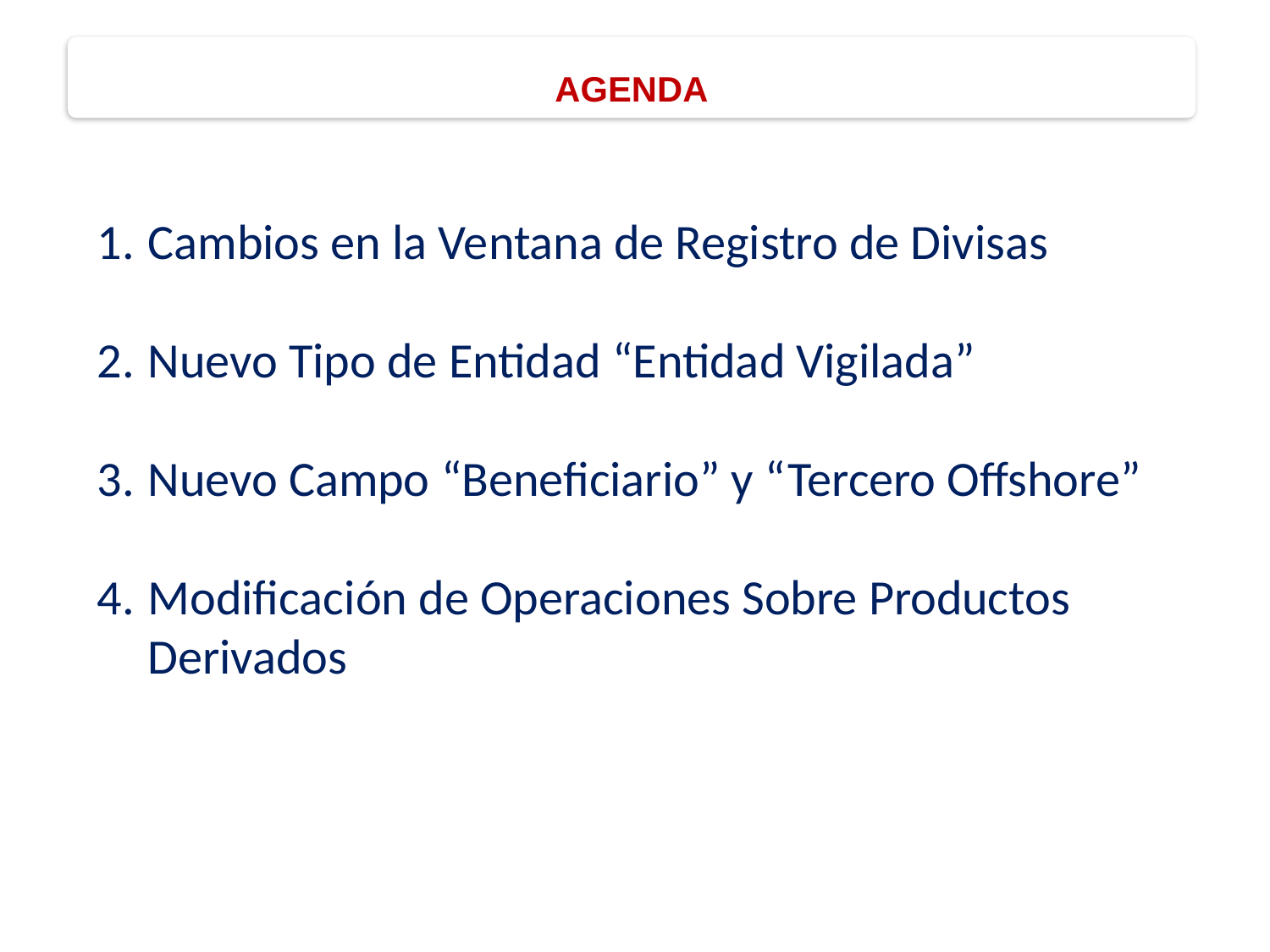

AGENDA
Cambios en la Ventana de Registro de Divisas

Nuevo Tipo de Entidad “Entidad Vigilada”

Nuevo Campo “Beneficiario” y “Tercero Offshore”

Modificación de Operaciones Sobre Productos Derivados